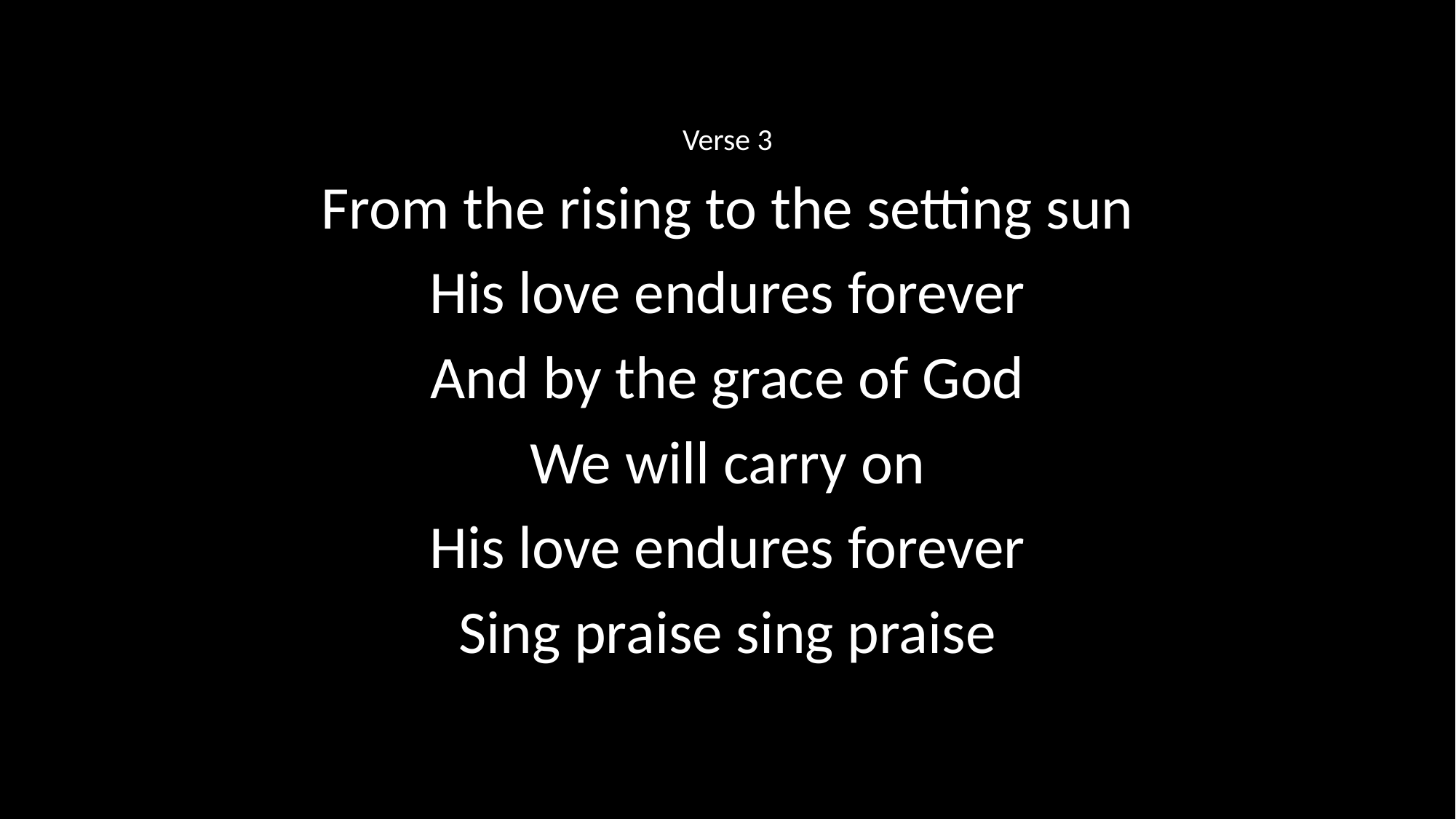

Verse 3
From the rising to the setting sun
His love endures forever
And by the grace of God
We will carry on
His love endures forever
Sing praise sing praise